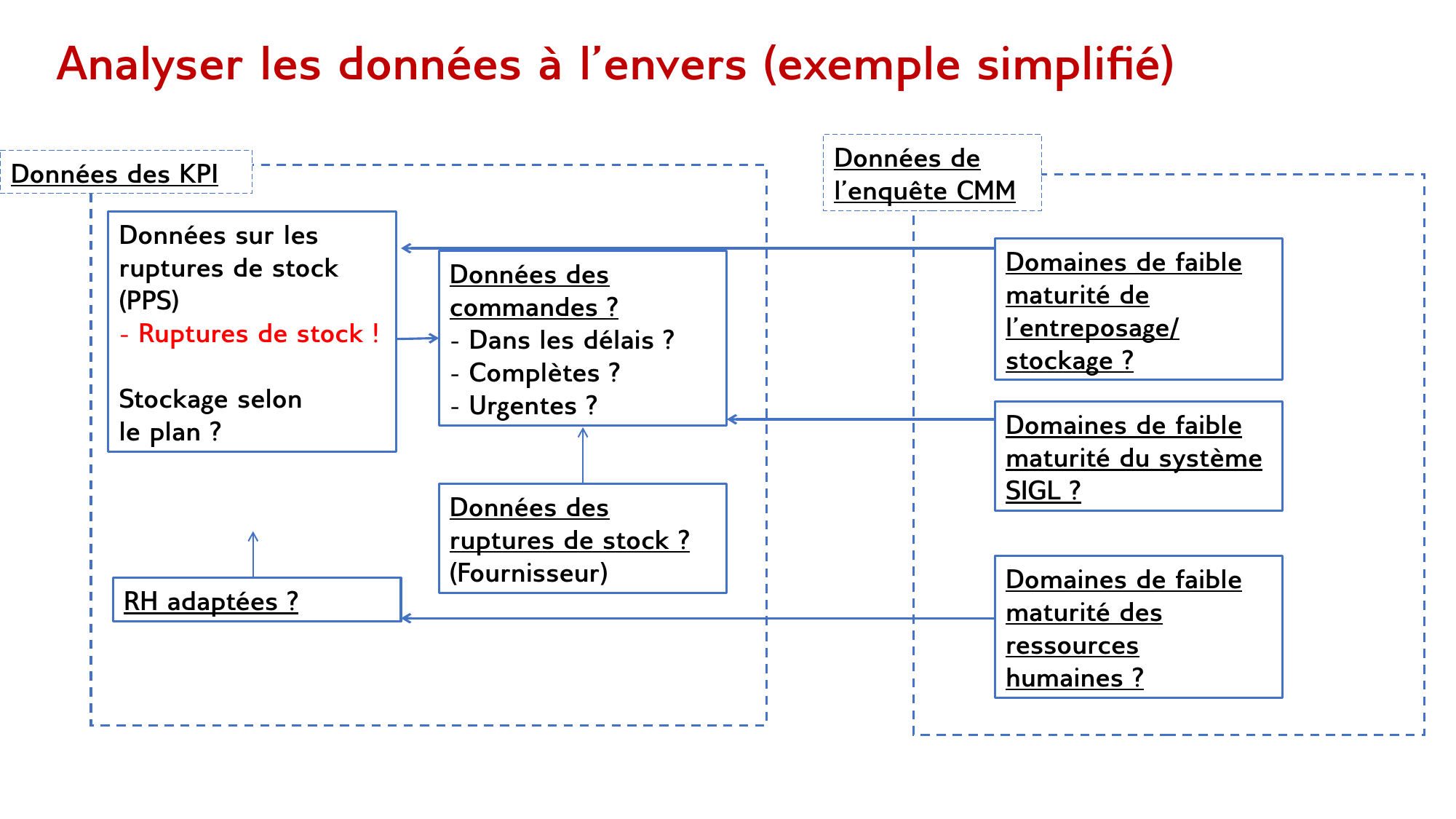

# Analyser les données à l’envers (exemple simplifié)
Données de l’enquête CMM
Données des KPI

Données sur les ruptures de stock (PPS)
- Ruptures de stock !

Stockage selon
le plan ?
Domaines de faible maturité de l’entreposage/
stockage ?
Données des commandes ?
- Dans les délais ?
- Complètes ?
- Urgentes ?
Domaines de faible maturité du système SIGL ?
Données des ruptures de stock ? (Fournisseur)
Domaines de faible maturité des ressources humaines ?
RH adaptées ?
7